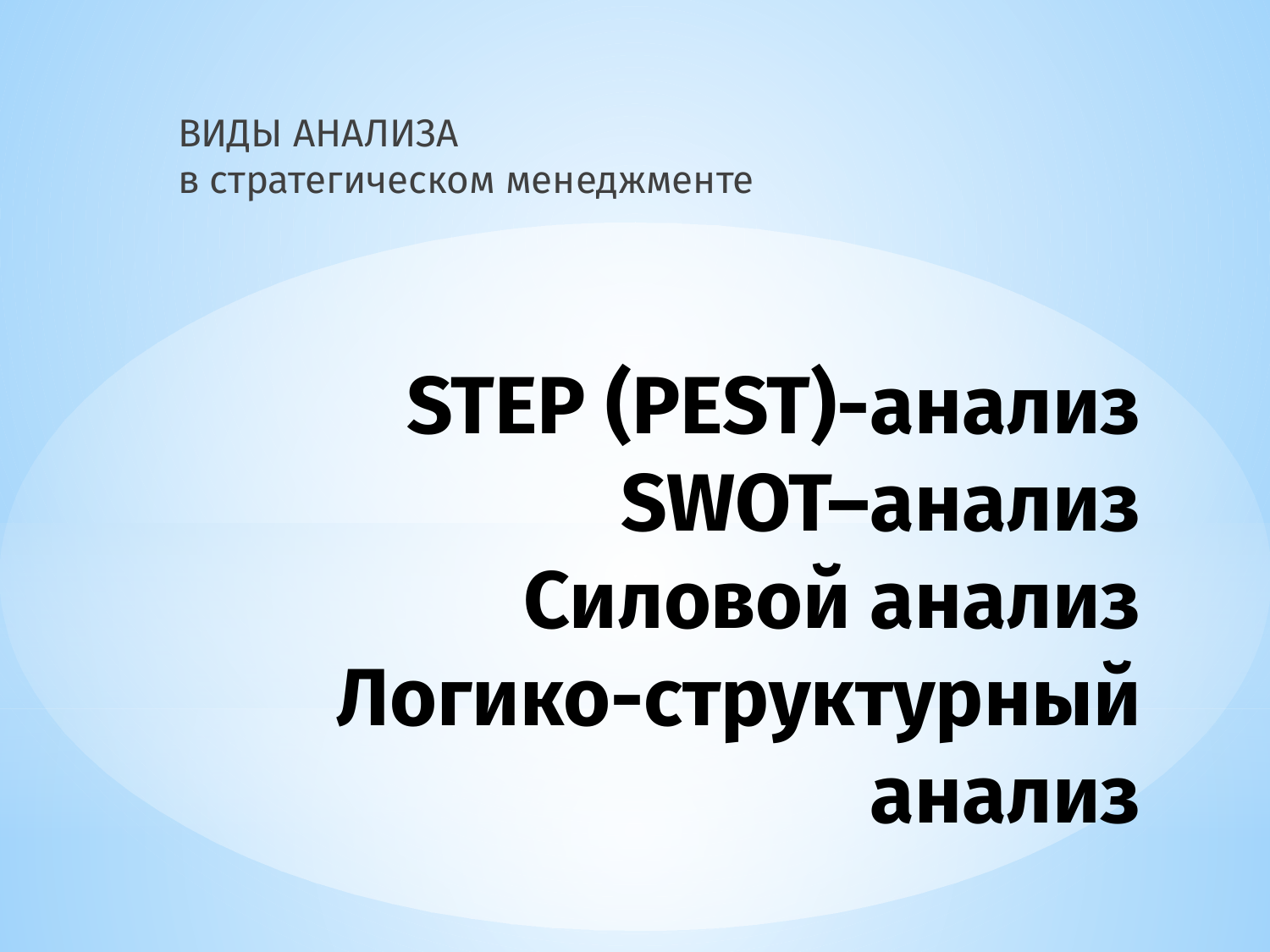

ВИДЫ АНАЛИЗА
в стратегическом менеджменте

# STEP (PEST)-анализ SWOT–анализ Силовой анализ Логико-структурный анализ